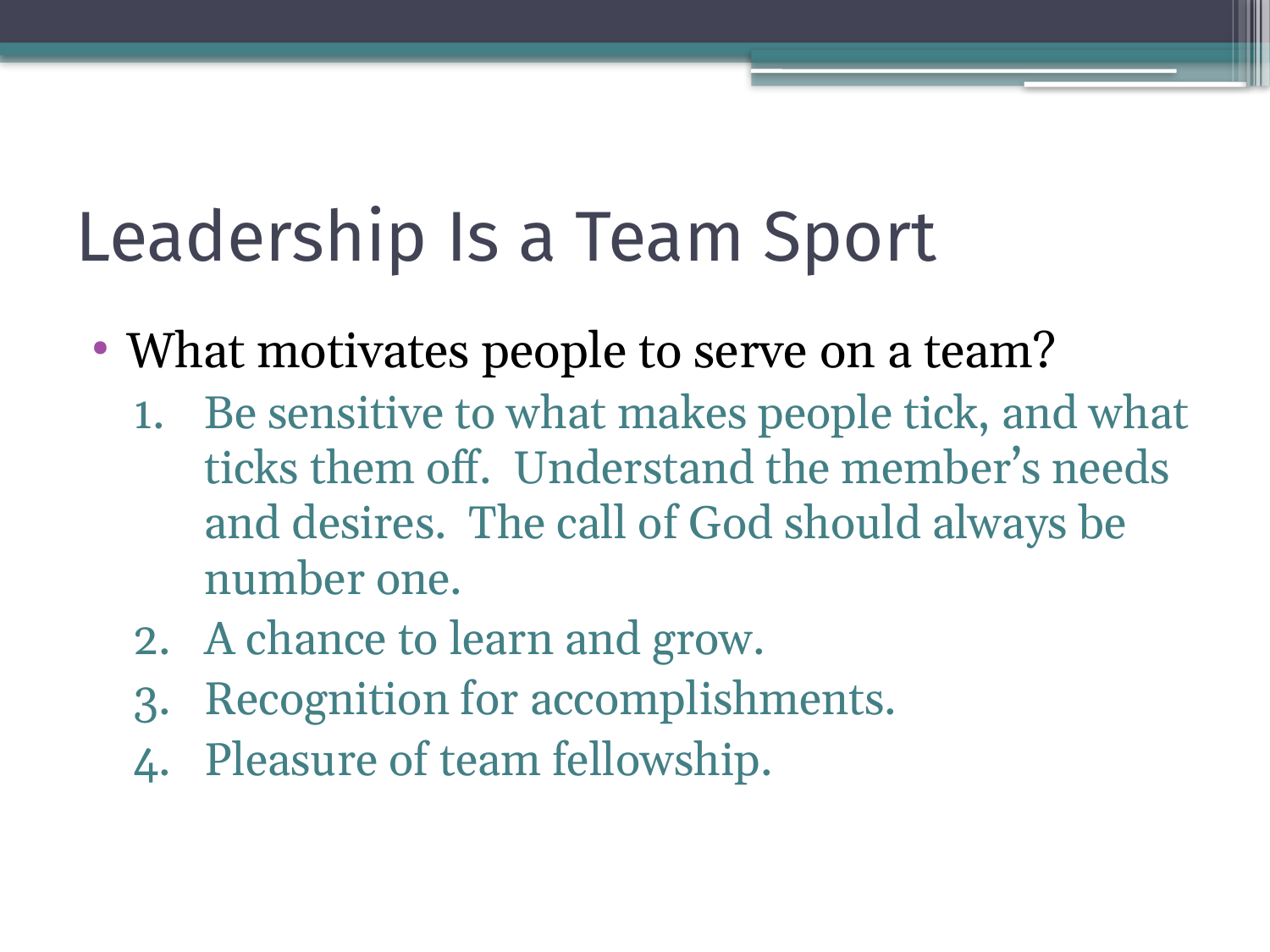

# Leadership Is a Team Sport
What motivates people to serve on a team?
Be sensitive to what makes people tick, and what ticks them off.  Understand the member’s needs and desires.  The call of God should always be number one.
A chance to learn and grow.
Recognition for accomplishments.
Pleasure of team fellowship.